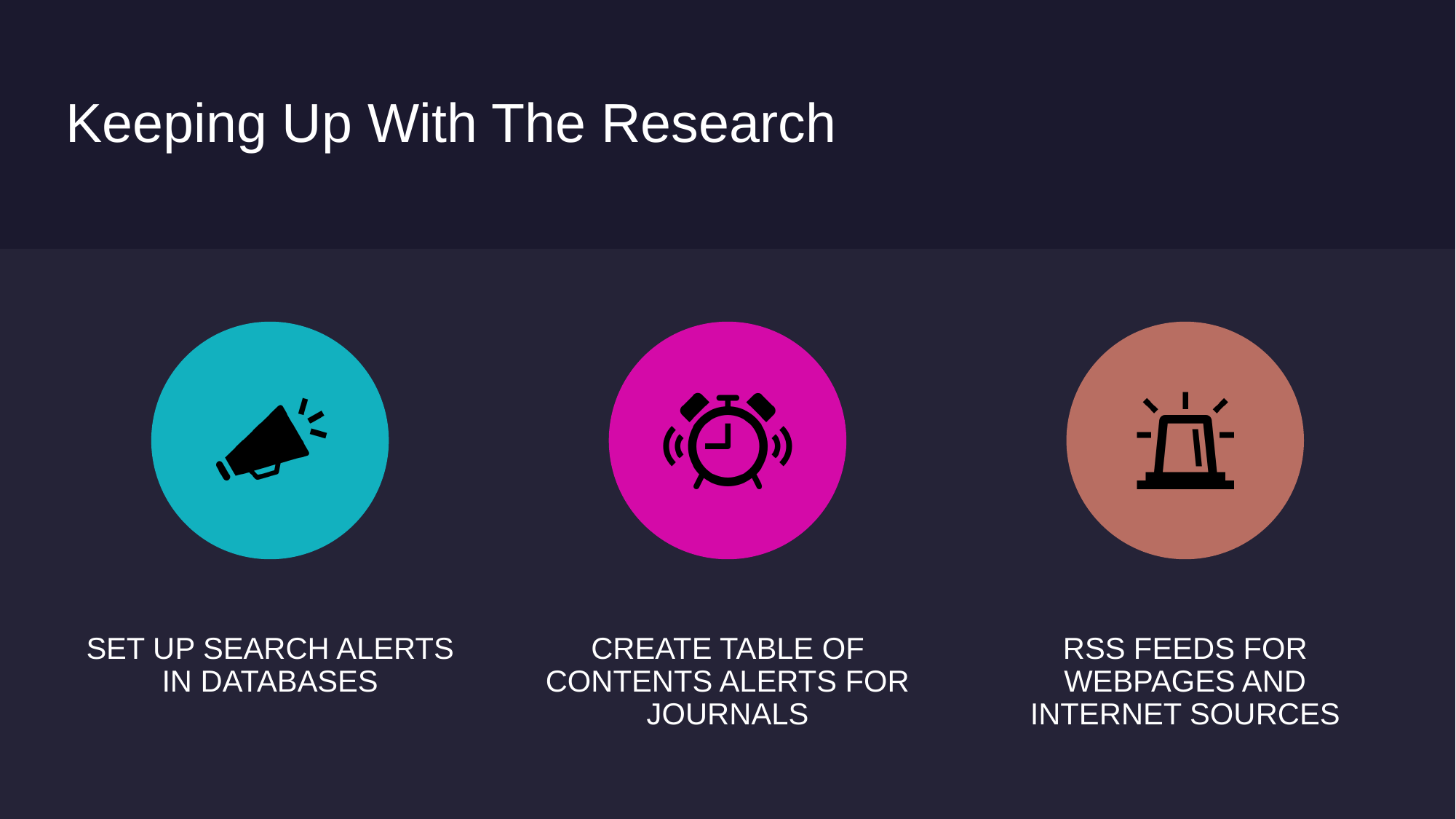

# Keeping Up With The Research

Set up search alerts in databases
Create table of contents alerts for journals
RSS feeds for webpages and internet sources